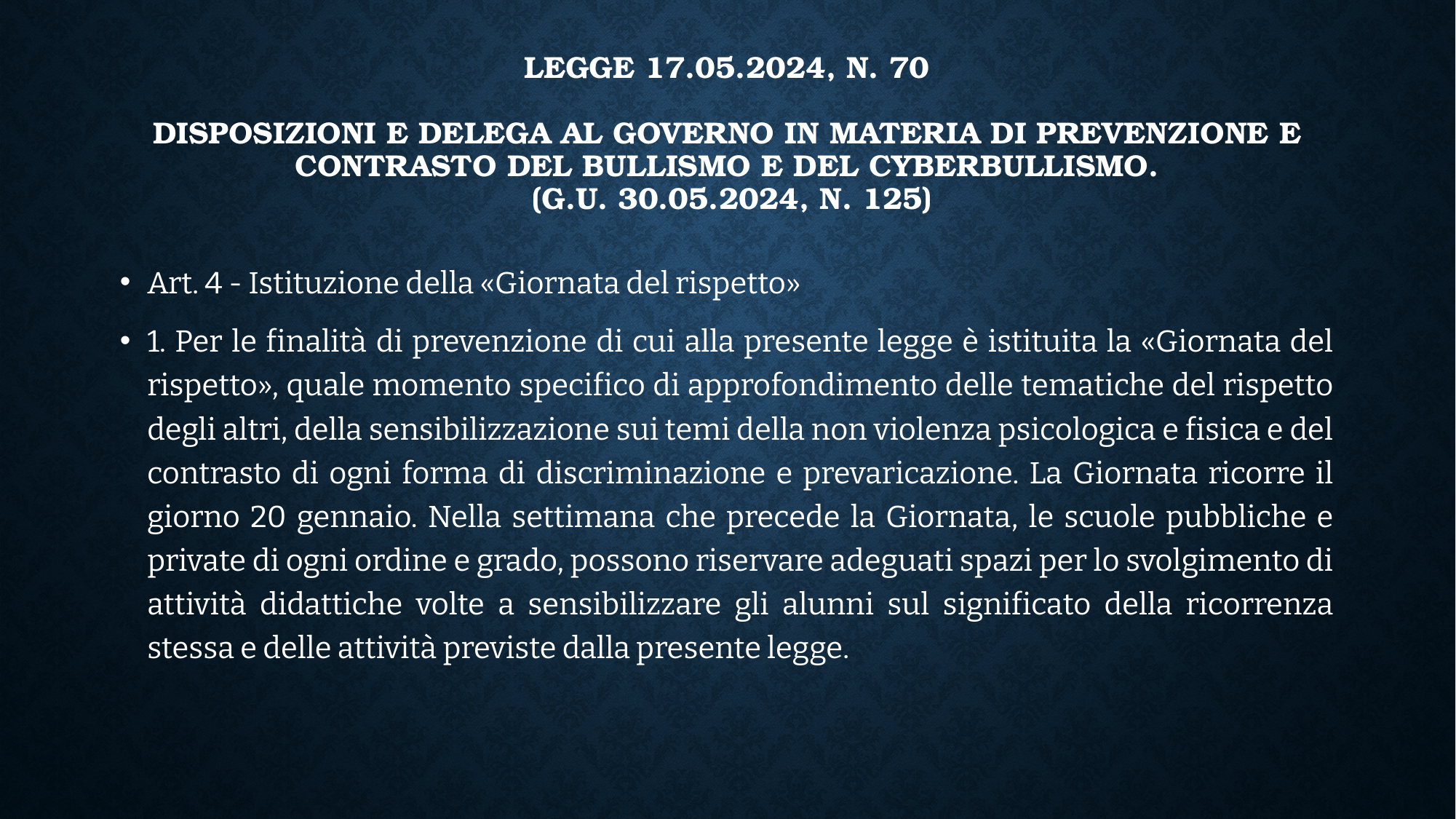

# Legge 17.05.2024, n. 70 Disposizioni e delega al Governo in materia di prevenzione e contrasto del bullismo e del cyberbullismo. (G.U. 30.05.2024, n. 125)
Art. 4 - Istituzione della «Giornata del rispetto»
1. Per le finalità di prevenzione di cui alla presente legge è istituita la «Giornata del rispetto», quale momento specifico di approfondimento delle tematiche del rispetto degli altri, della sensibilizzazione sui temi della non violenza psicologica e fisica e del contrasto di ogni forma di discriminazione e prevaricazione. La Giornata ricorre il giorno 20 gennaio. Nella settimana che precede la Giornata, le scuole pubbliche e private di ogni ordine e grado, possono riservare adeguati spazi per lo svolgimento di attività didattiche volte a sensibilizzare gli alunni sul significato della ricorrenza stessa e delle attività previste dalla presente legge.